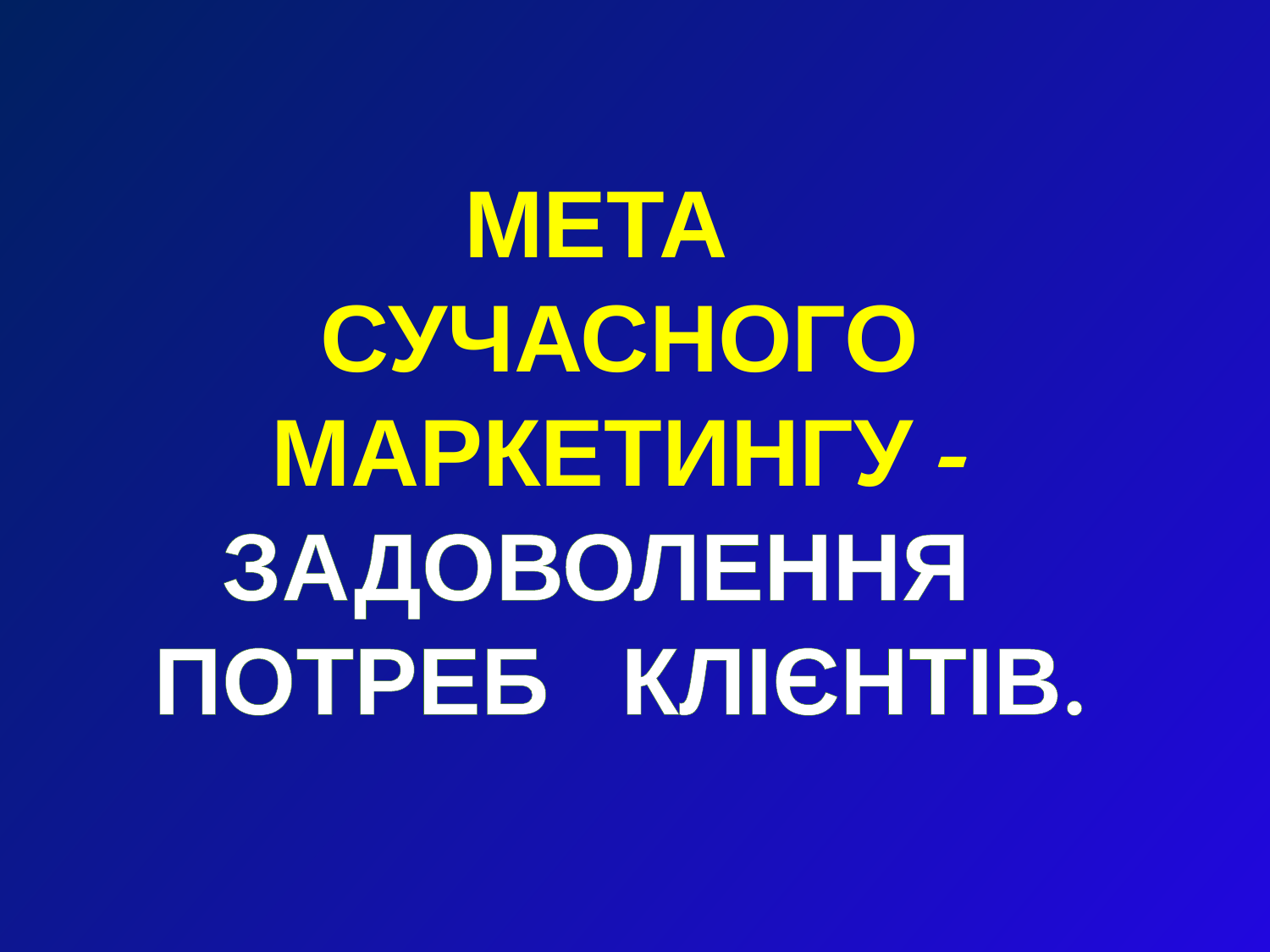

Мета
сучасного маркетингу - задоволення
потреб   клієнтів.